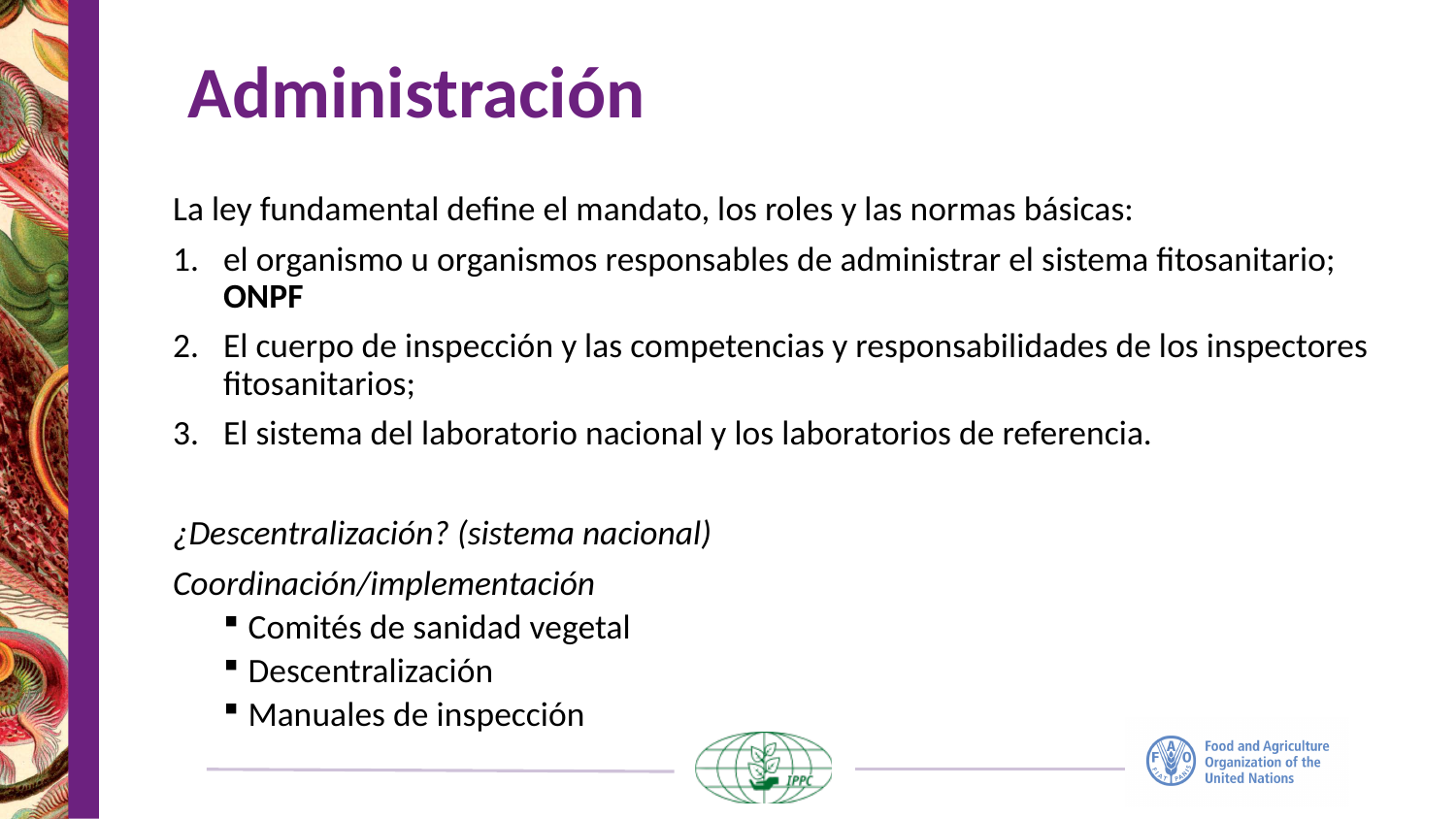

# Administración
La ley fundamental define el mandato, los roles y las normas básicas:
el organismo u organismos responsables de administrar el sistema fitosanitario;  ONPF
El cuerpo de inspección y las competencias y responsabilidades de los inspectores fitosanitarios;
El sistema del laboratorio nacional y los laboratorios de referencia.

¿Descentralización? (sistema nacional)
Coordinación/implementación
Comités de sanidad vegetal
Descentralización
Manuales de inspección